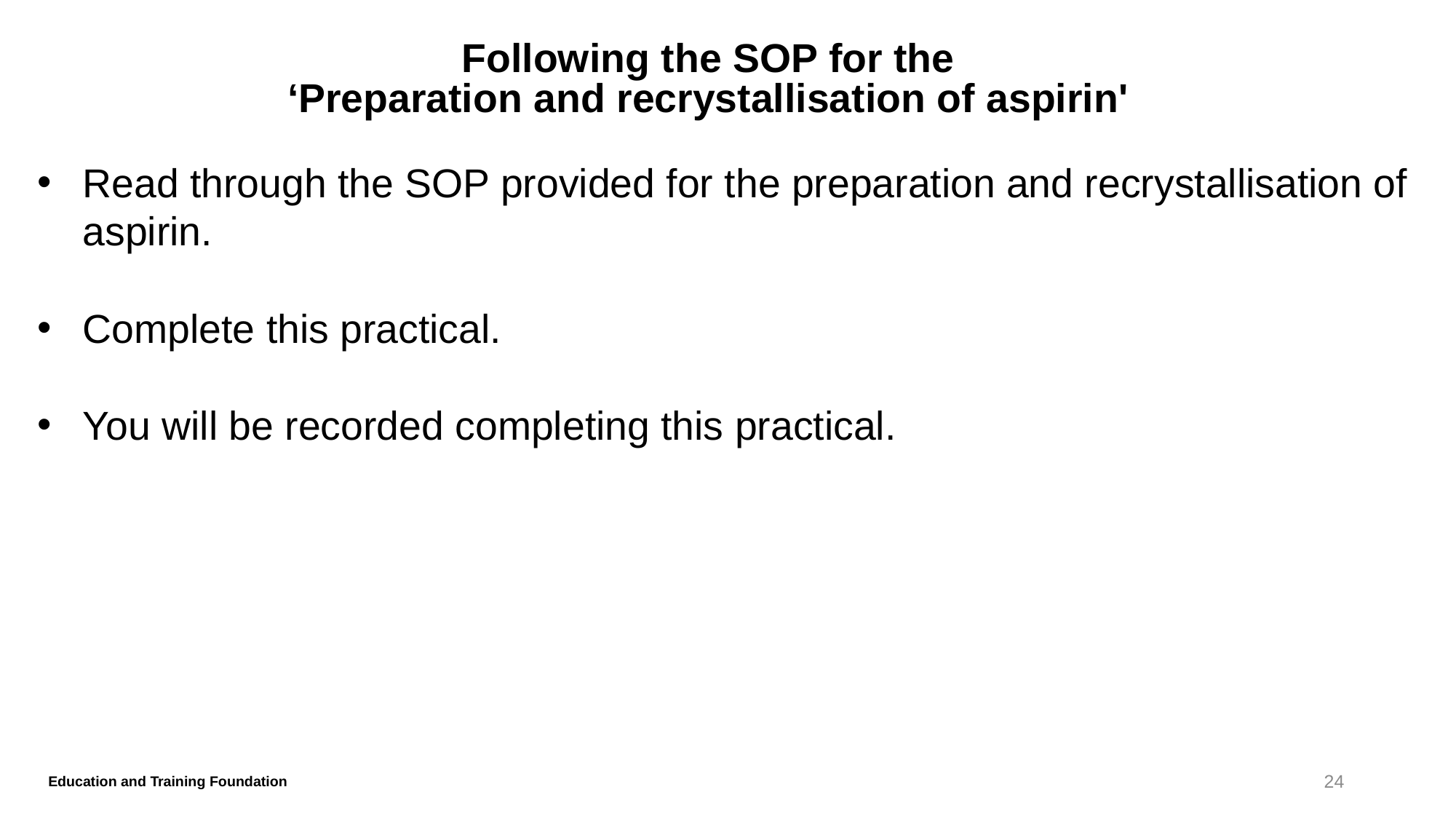

# Following the SOP for the ‘Preparation and recrystallisation of aspirin'
Read through the SOP provided for the preparation and recrystallisation of aspirin.

Complete this practical.

You will be recorded completing this practical.
24
Education and Training Foundation